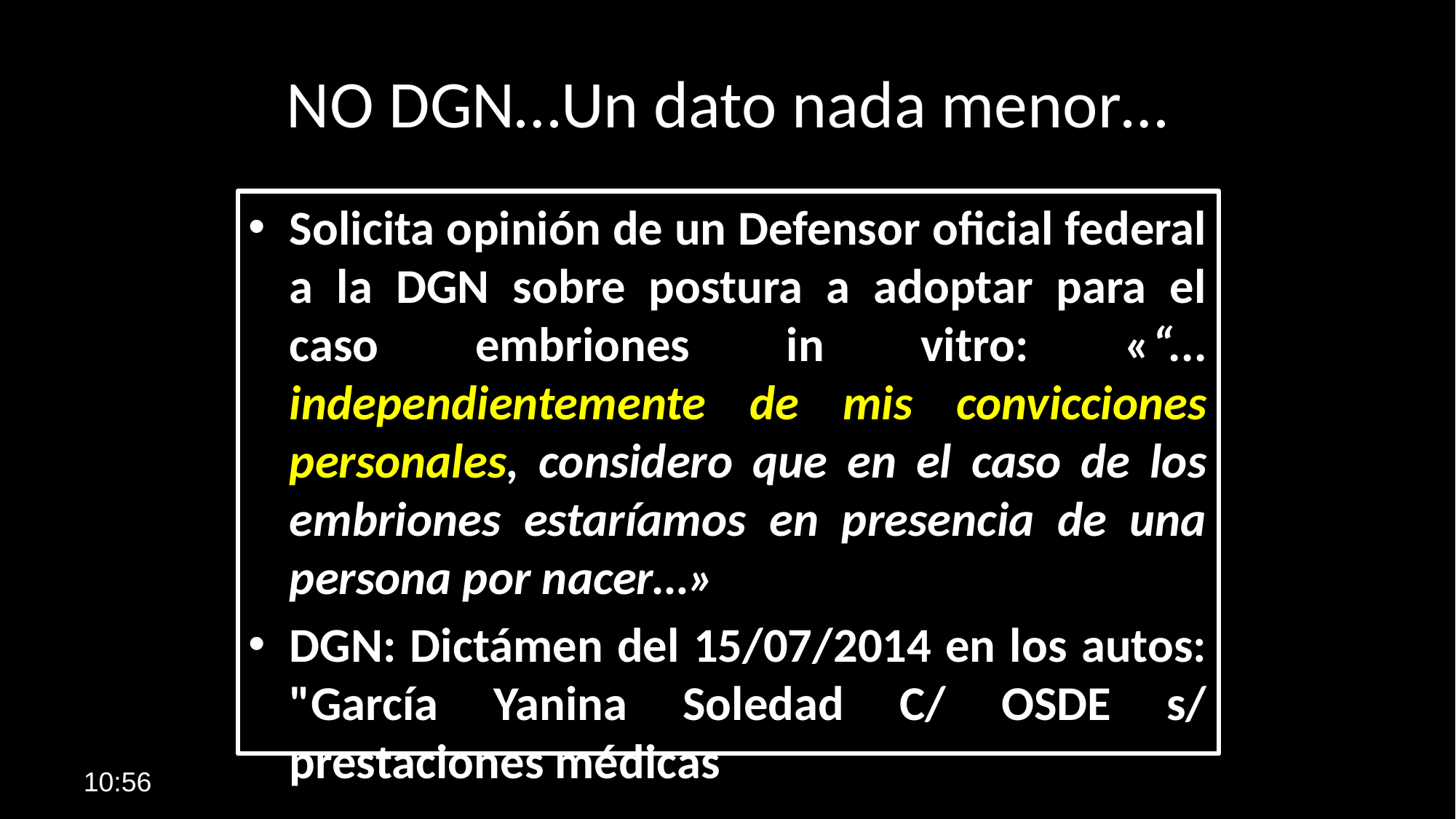

# NO DGN…Un dato nada menor…
Solicita opinión de un Defensor oficial federal a la DGN sobre postura a adoptar para el caso embriones in vitro: «“... independientemente de mis convicciones personales, considero que en el caso de los embriones estaríamos en presencia de una persona por nacer…»
DGN: Dictámen del 15/07/2014 en los autos: "García Yanina Soledad C/ OSDE s/ prestaciones médicas

10:56
141